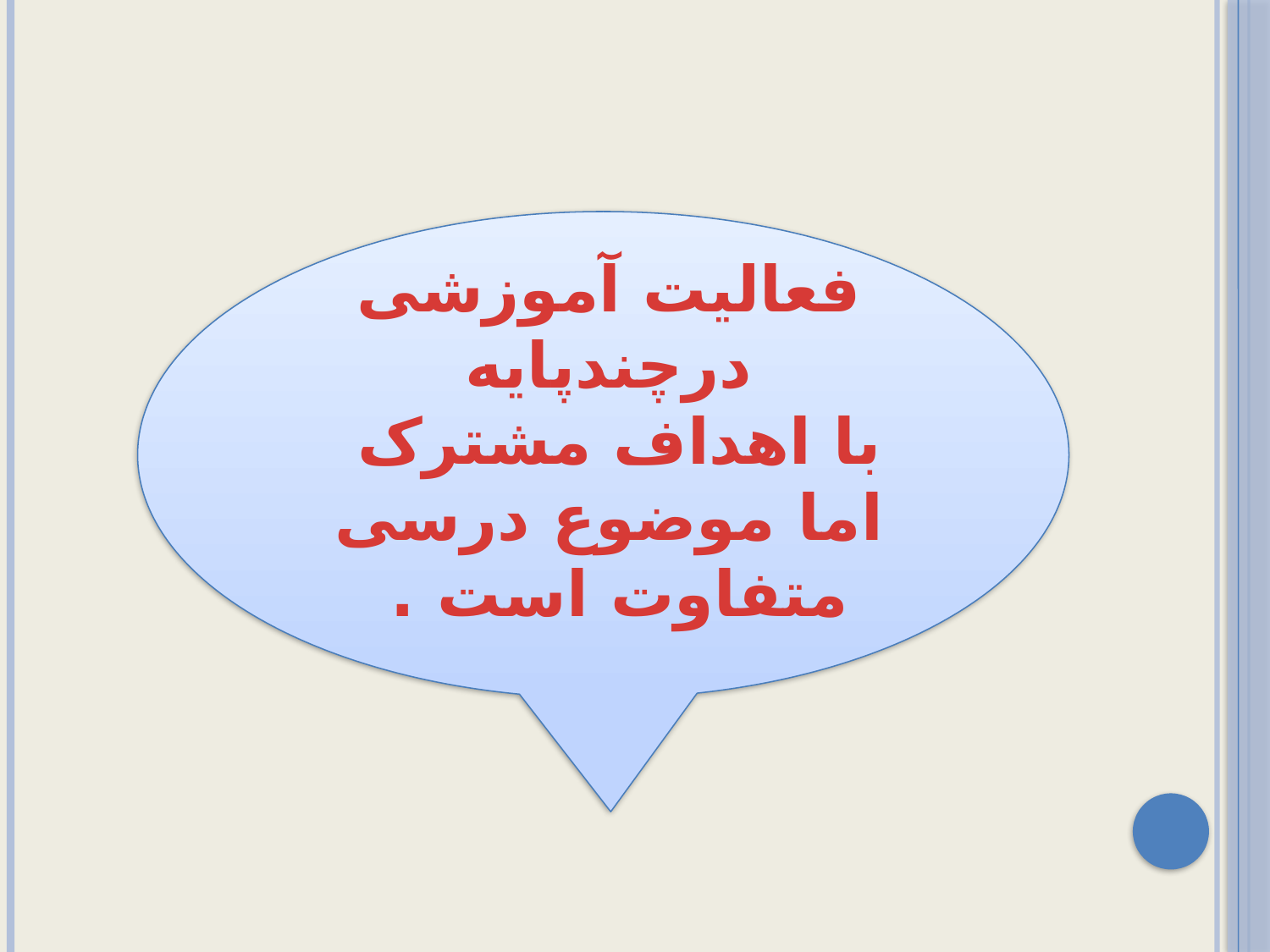

فعالیت آموزشی
 درچندپایه
با اهداف مشترک
اما موضوع درسی متفاوت است .